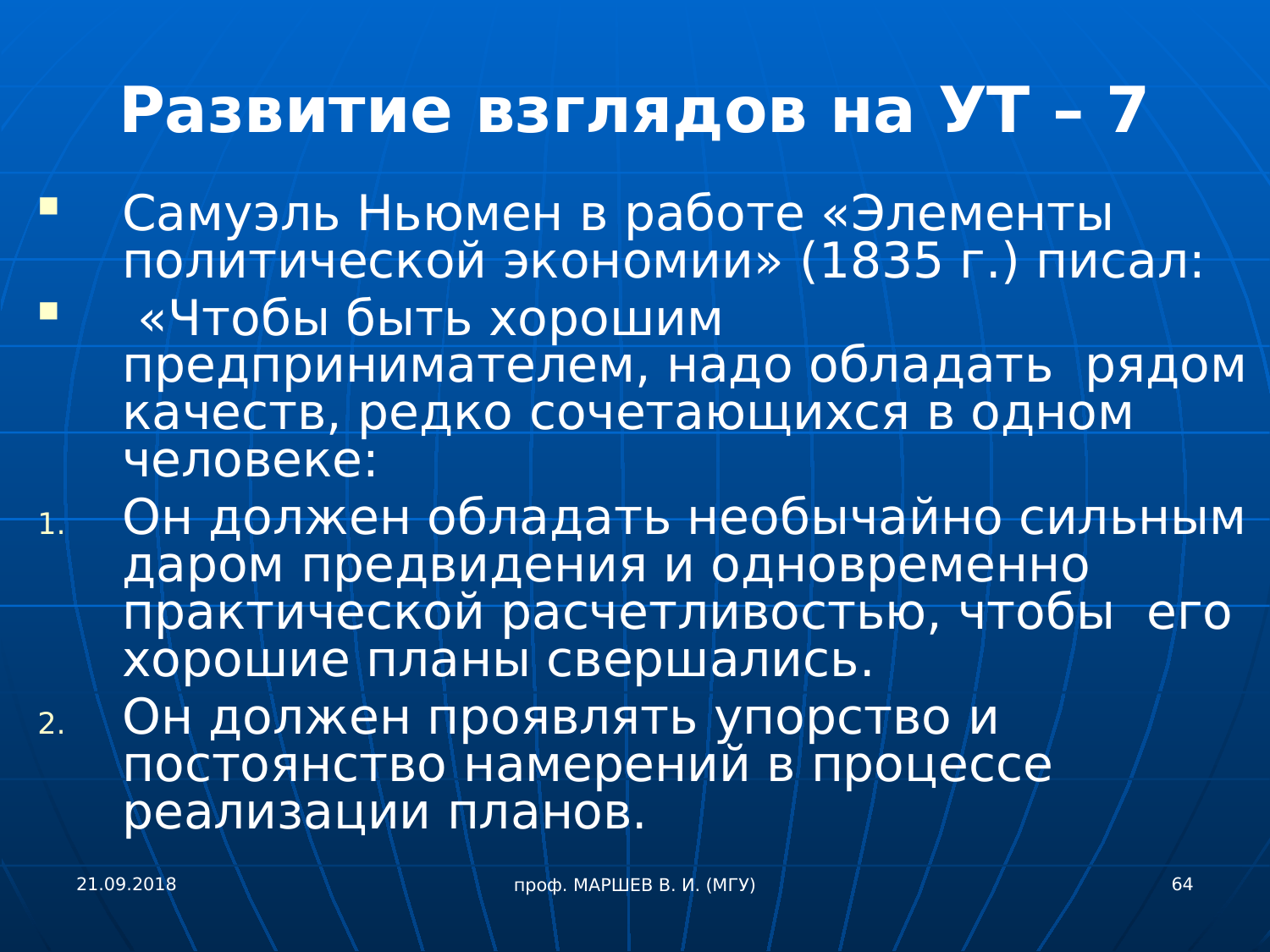

# Развитие взглядов на УТ – 7
Самуэль Ньюмен в работе «Элементы политической экономии» (1835 г.) писал:
 «Чтобы быть хорошим предпринимателем, надо обладать  рядом качеств, редко сочетающихся в одном человеке:
Он должен обладать необычайно сильным даром предвидения и одновременно практической расчетливостью, чтобы  его хорошие планы свершались.
Он должен проявлять упорство и постоянство намерений в процессе реализации планов.
21.09.2018
64
проф. МАРШЕВ В. И. (МГУ)